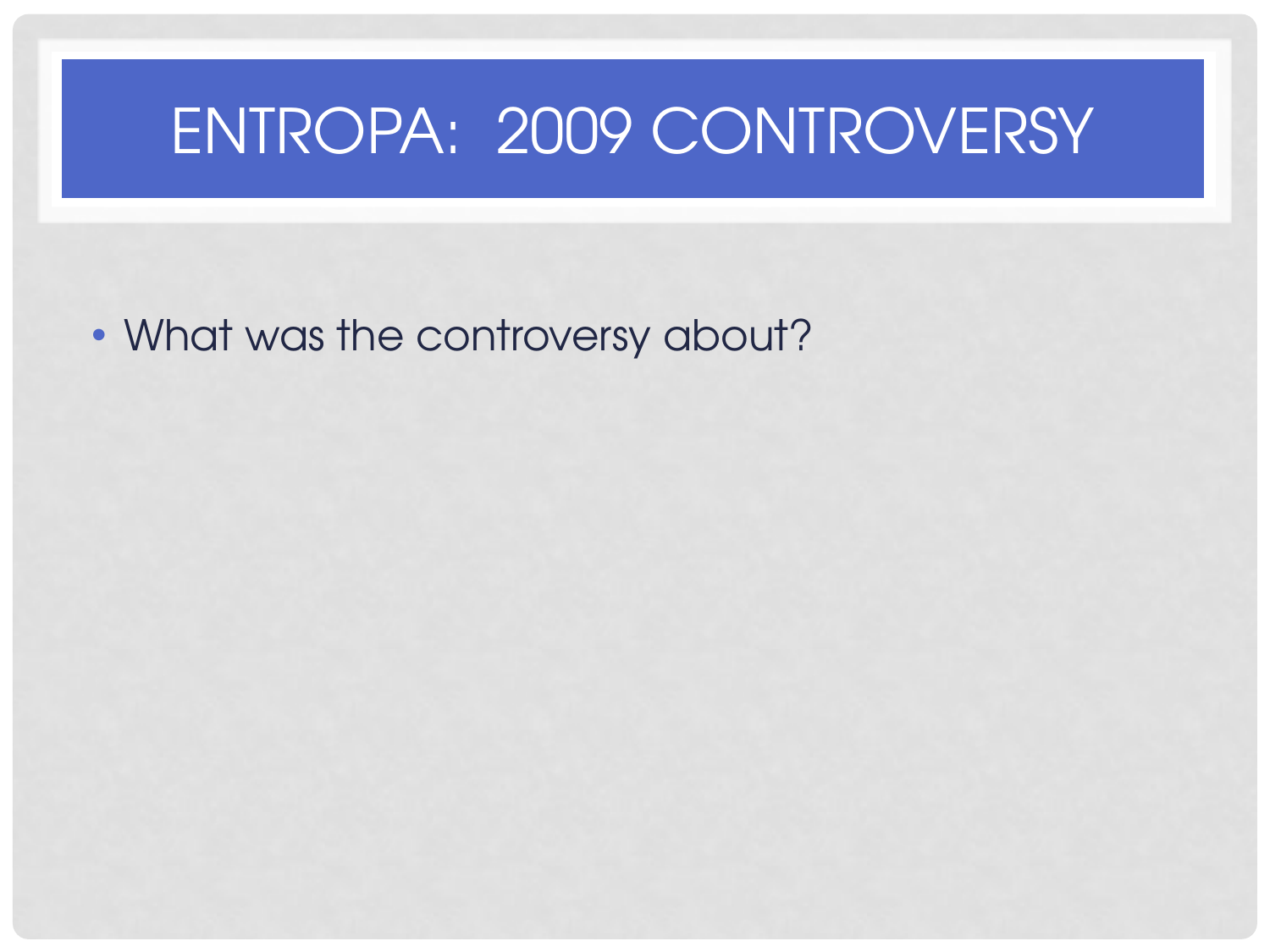

# Entropa:  2009 controversy

What was the controversy about?